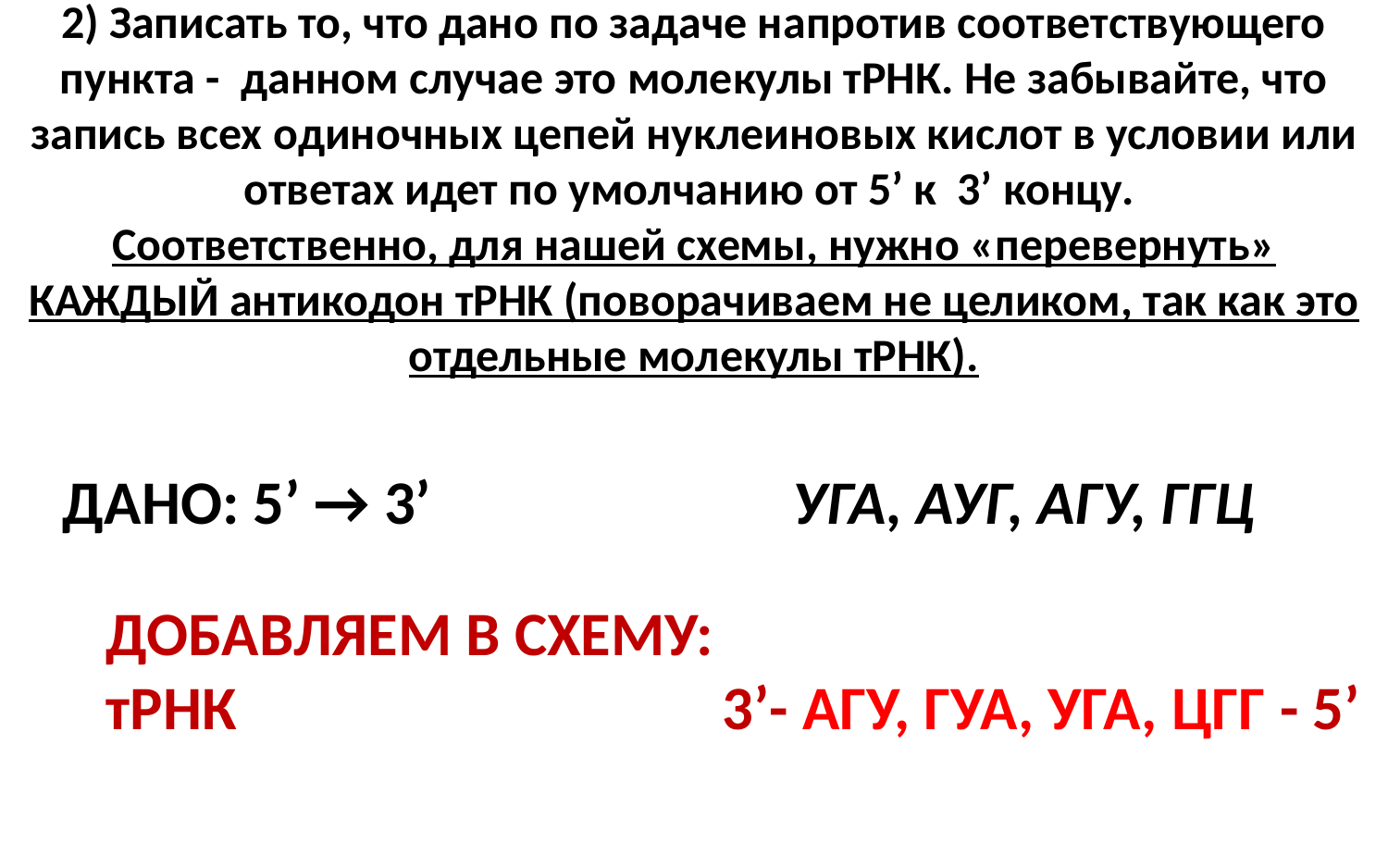

# 2) Записать то, что дано по задаче напротив соответствующего пункта -  данном случае это молекулы тРНК. Не забывайте, что запись всех одиночных цепей нуклеиновых кислот в условии или ответах идет по умолчанию от 5’ к  3’ концу. Соответственно, для нашей схемы, нужно «перевернуть» КАЖДЫЙ антикодон тРНК (поворачиваем не целиком, так как это отдельные молекулы тРНК).

ДАНО: 5’ → 3’                          УГА, АУГ, АГУ, ГГЦ
ДОБАВЛЯЕМ В СХЕМУ:
тРНК                                   3’- АГУ, ГУА, УГА, ЦГГ - 5’